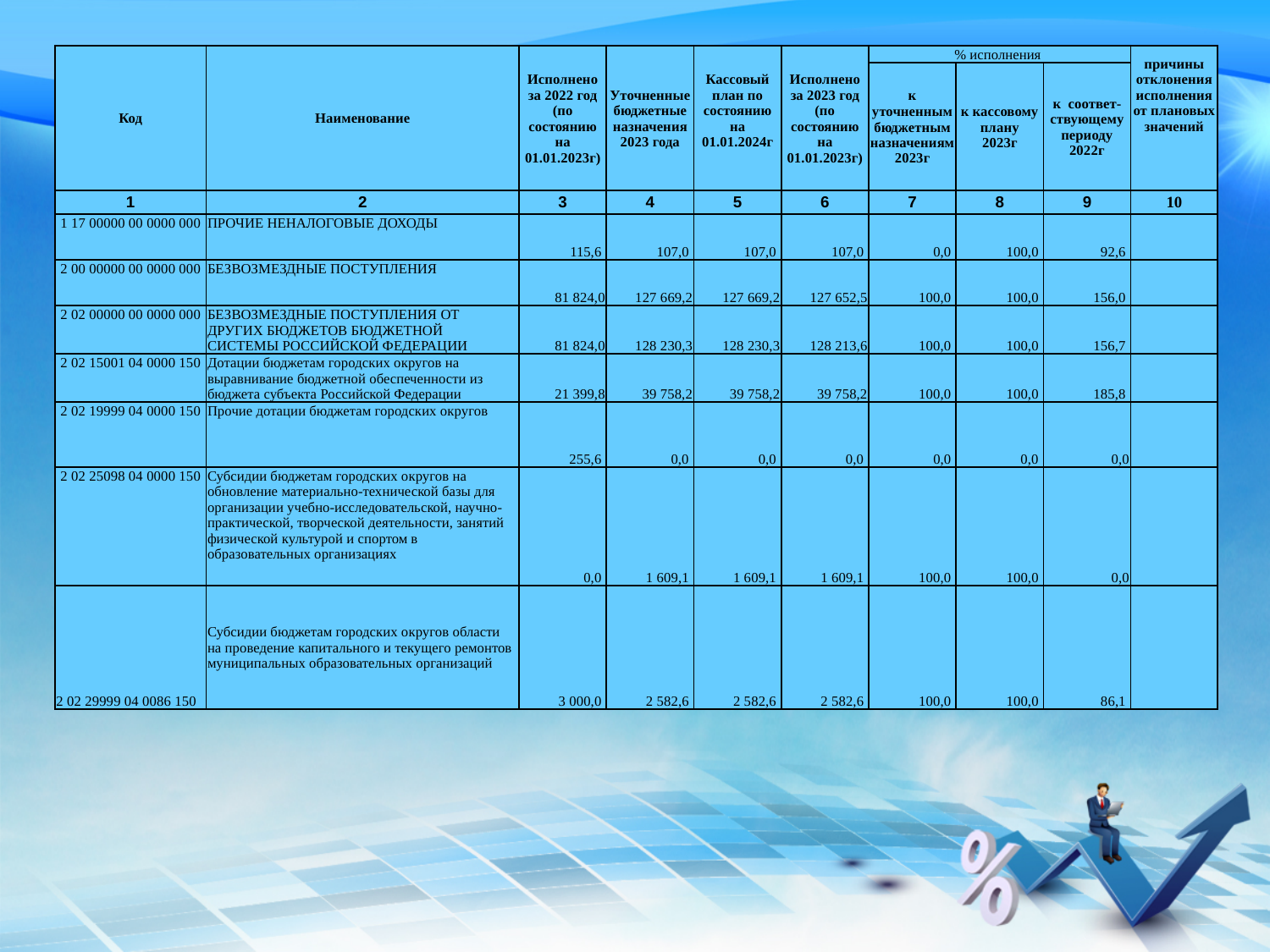

| Код | Наименование | Исполнено за 2022 год (по состоянию на 01.01.2023г) | Уточненные бюджетные назначения 2023 года | Кассовый план по состоянию на 01.01.2024г | Исполнено за 2023 год (по состоянию на 01.01.2023г) | % исполнения |  |  | причины отклонения исполнения от плановых значений |
| --- | --- | --- | --- | --- | --- | --- | --- | --- | --- |
|  |  |  |  |  |  | к уточненным бюджетным назначениям 2023г | к кассовому плану 2023г | к соответ-ствующему периоду 2022г |  |
| 1 | 2 | 3 | 4 | 5 | 6 | 7 | 8 | 9 | 10 |
| 1 17 00000 00 0000 000 | ПРОЧИЕ НЕНАЛОГОВЫЕ ДОХОДЫ | 115,6 | 107,0 | 107,0 | 107,0 | 0,0 | 100,0 | 92,6 |  |
| 2 00 00000 00 0000 000 | БЕЗВОЗМЕЗДНЫЕ ПОСТУПЛЕНИЯ | 81 824,0 | 127 669,2 | 127 669,2 | 127 652,5 | 100,0 | 100,0 | 156,0 |  |
| 2 02 00000 00 0000 000 | БЕЗВОЗМЕЗДНЫЕ ПОСТУПЛЕНИЯ ОТ ДРУГИХ БЮДЖЕТОВ БЮДЖЕТНОЙ СИСТЕМЫ РОССИЙСКОЙ ФЕДЕРАЦИИ | 81 824,0 | 128 230,3 | 128 230,3 | 128 213,6 | 100,0 | 100,0 | 156,7 |  |
| 2 02 15001 04 0000 150 | Дотации бюджетам городских округов на выравнивание бюджетной обеспеченности из бюджета субъекта Российской Федерации | 21 399,8 | 39 758,2 | 39 758,2 | 39 758,2 | 100,0 | 100,0 | 185,8 |  |
| 2 02 19999 04 0000 150 | Прочие дотации бюджетам городских округов | 255,6 | 0,0 | 0,0 | 0,0 | 0,0 | 0,0 | 0,0 |  |
| 2 02 25098 04 0000 150 | Субсидии бюджетам городских округов на обновление материально-технической базы для организации учебно-исследовательской, научно-практической, творческой деятельности, занятий физической культурой и спортом в образовательных организациях | 0,0 | 1 609,1 | 1 609,1 | 1 609,1 | 100,0 | 100,0 | 0,0 |  |
| 2 02 29999 04 0086 150 | Субсидии бюджетам городских округов области на проведение капитального и текущего ремонтов муниципальных образовательных организаций | 3 000,0 | 2 582,6 | 2 582,6 | 2 582,6 | 100,0 | 100,0 | 86,1 |  |